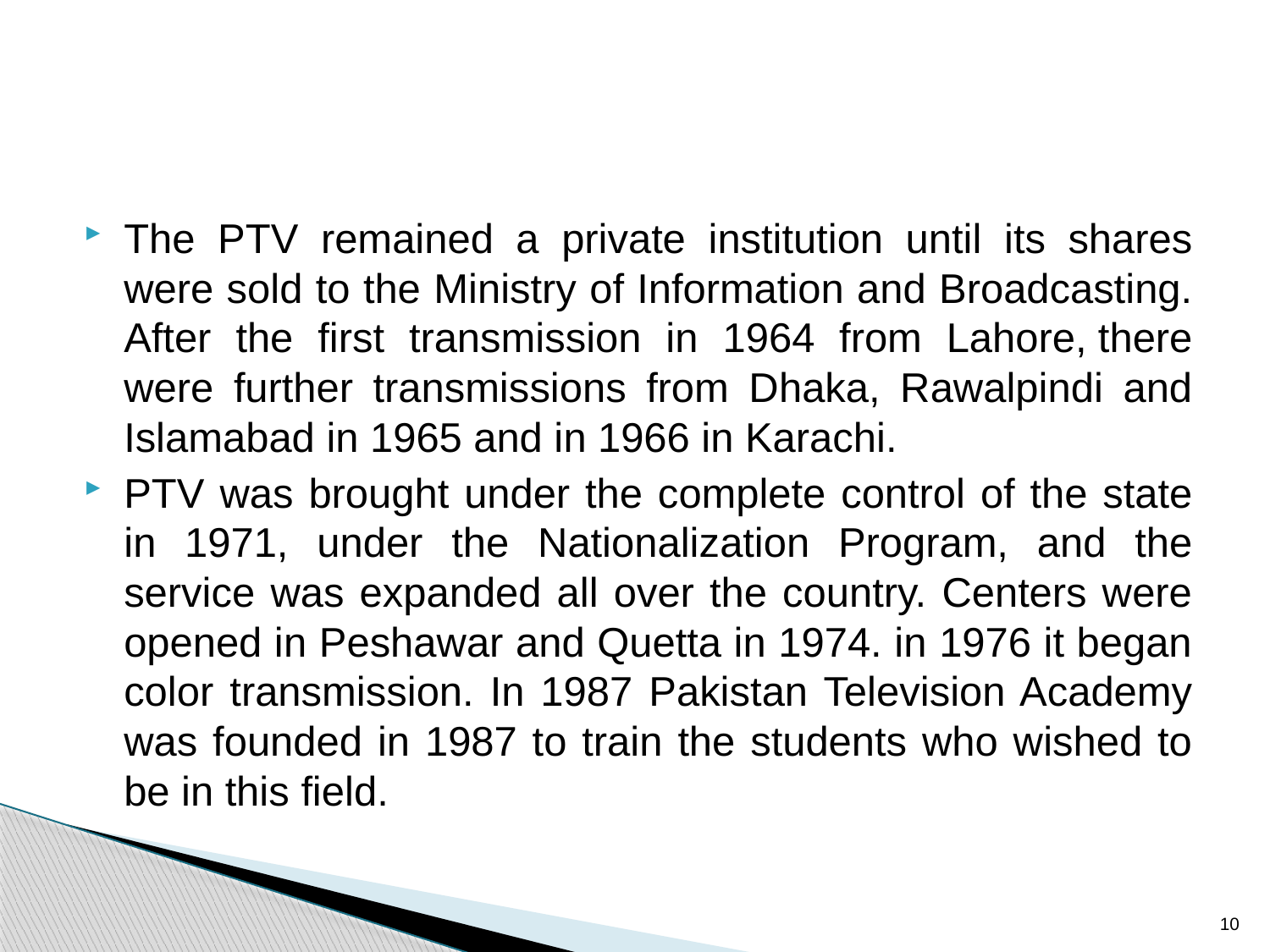

#
The PTV remained a private institution until its shares were sold to the Ministry of Information and Broadcasting. After the first transmission in 1964 from Lahore, there were further transmissions from Dhaka, Rawalpindi and Islamabad in 1965 and in 1966 in Karachi.
PTV was brought under the complete control of the state in 1971, under the Nationalization Program, and the service was expanded all over the country. Centers were opened in Peshawar and Quetta in 1974. in 1976 it began color transmission. In 1987 Pakistan Television Academy was founded in 1987 to train the students who wished to be in this field.

10